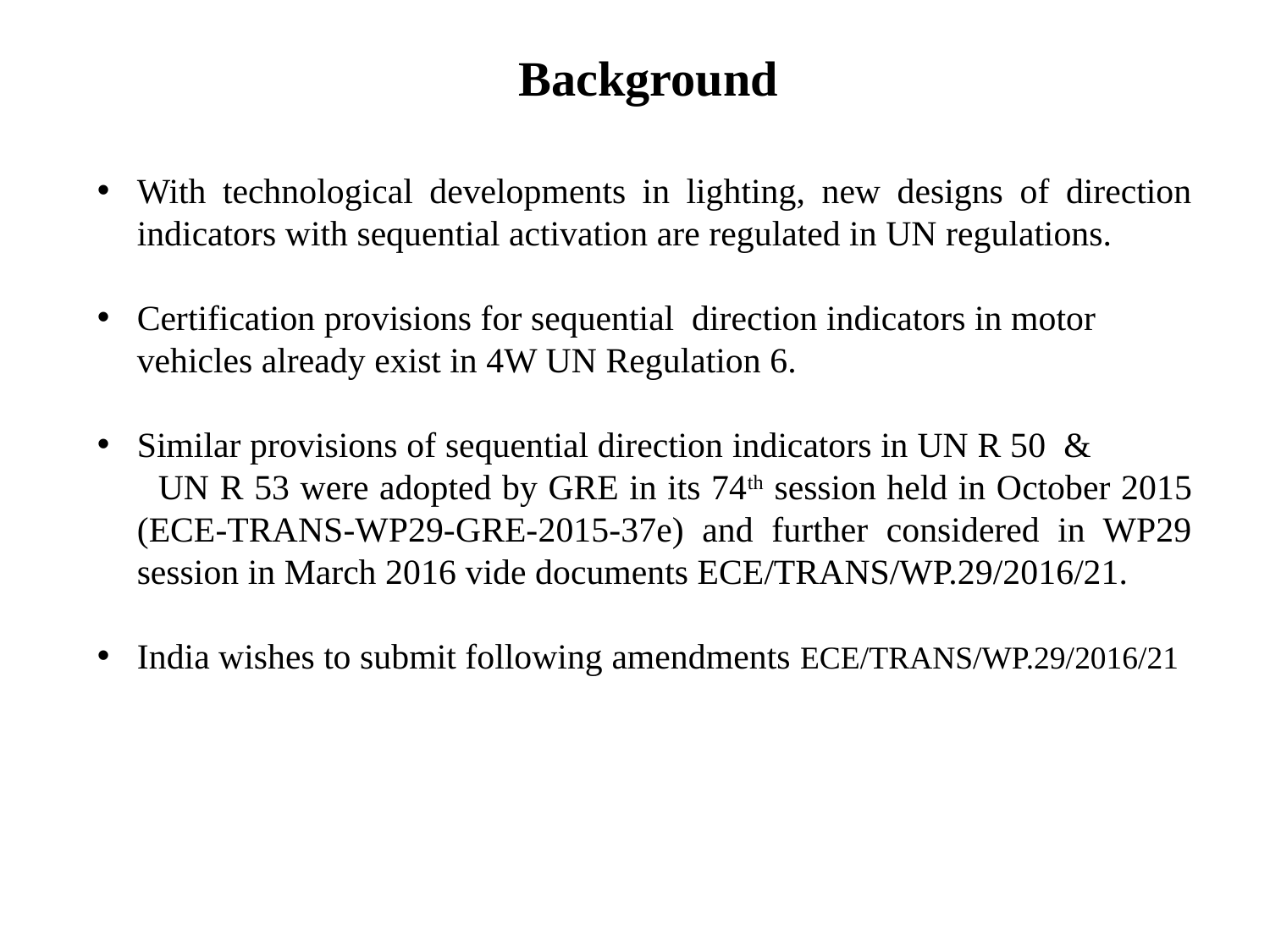

Background
With technological developments in lighting, new designs of direction indicators with sequential activation are regulated in UN regulations.

Certification provisions for sequential  direction indicators in motor vehicles already exist in 4W UN Regulation 6.
Similar provisions of sequential direction indicators in UN R 50  &              UN R 53 were adopted by GRE in its 74th session held in October 2015 (ECE-TRANS-WP29-GRE-2015-37e) and further considered in WP29 session in March 2016 vide documents ECE/TRANS/WP.29/2016/21.

India wishes to submit following amendments ECE/TRANS/WP.29/2016/21